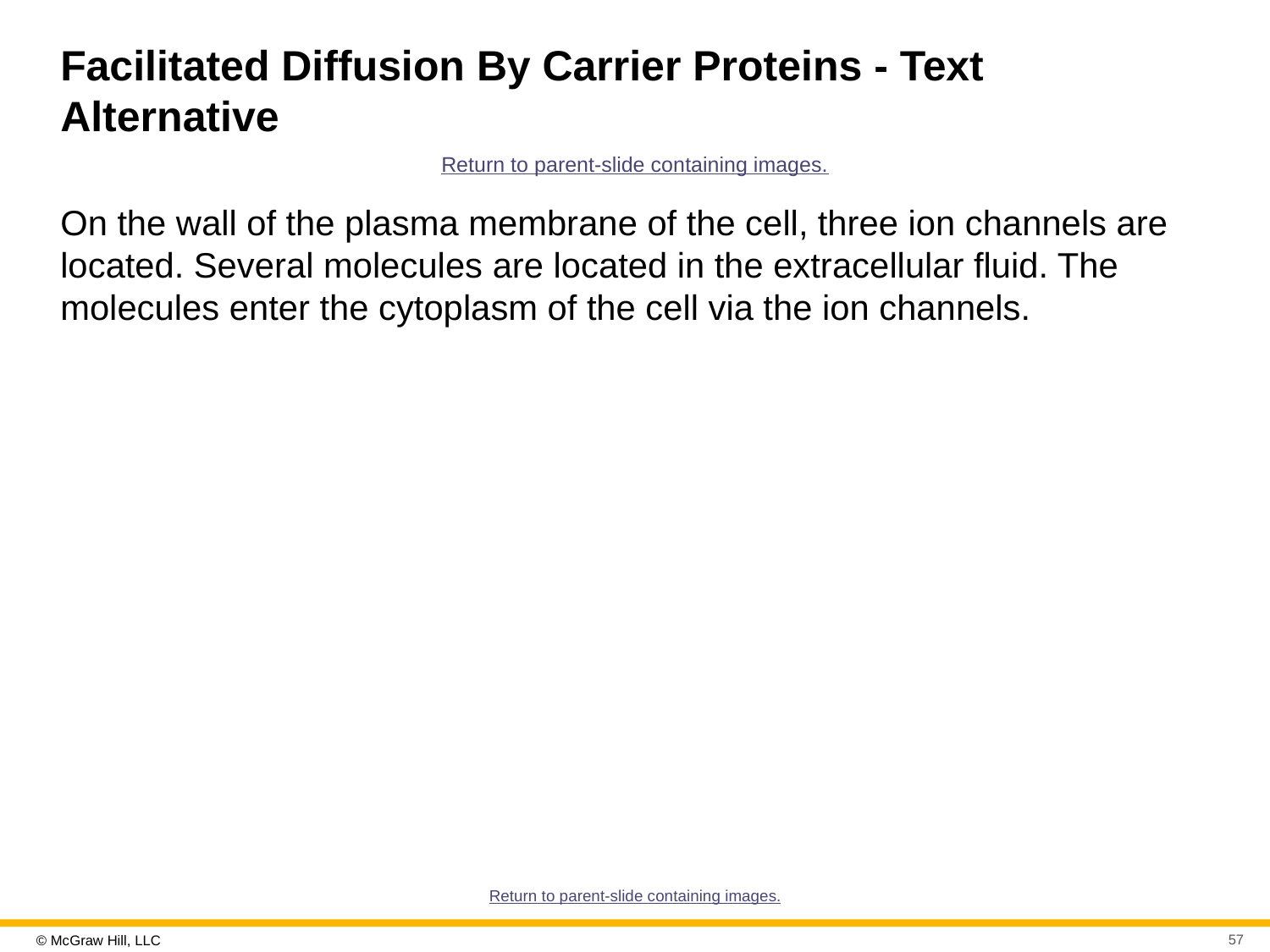

# Facilitated Diffusion By Carrier Proteins - Text Alternative
Return to parent-slide containing images.
On the wall of the plasma membrane of the cell, three ion channels are located. Several molecules are located in the extracellular fluid. The molecules enter the cytoplasm of the cell via the ion channels.
Return to parent-slide containing images.
57